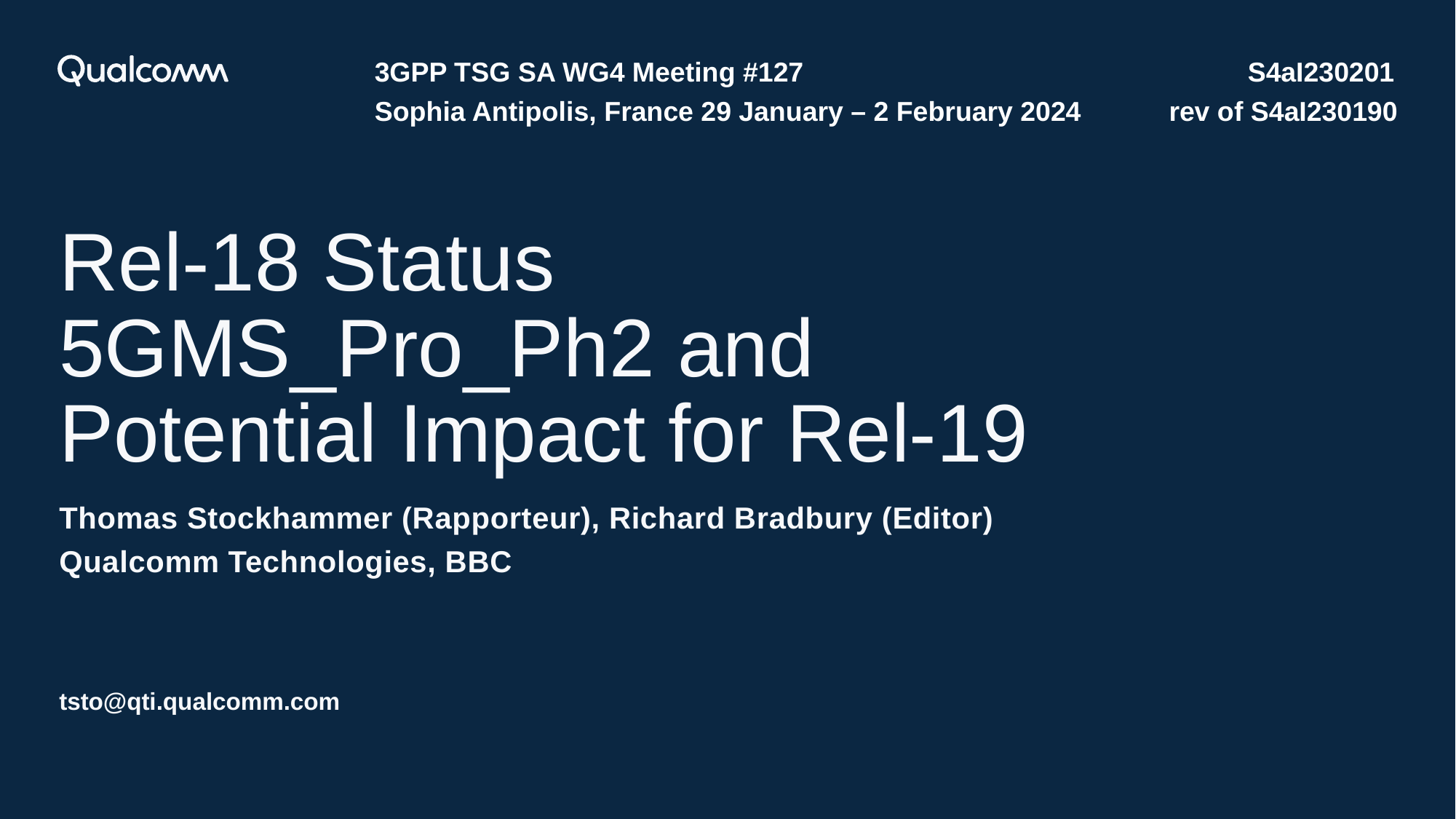

3GPP TSG SA WG4 Meeting #127 			S4aI230201
Sophia Antipolis, France 29 January – 2 February 2024	 	    rev of S4aI230190
# Rel-18 Status 5GMS_Pro_Ph2 and Potential Impact for Rel-19
Thomas Stockhammer (Rapporteur), Richard Bradbury (Editor)
Qualcomm Technologies, BBC
tsto@qti.qualcomm.com